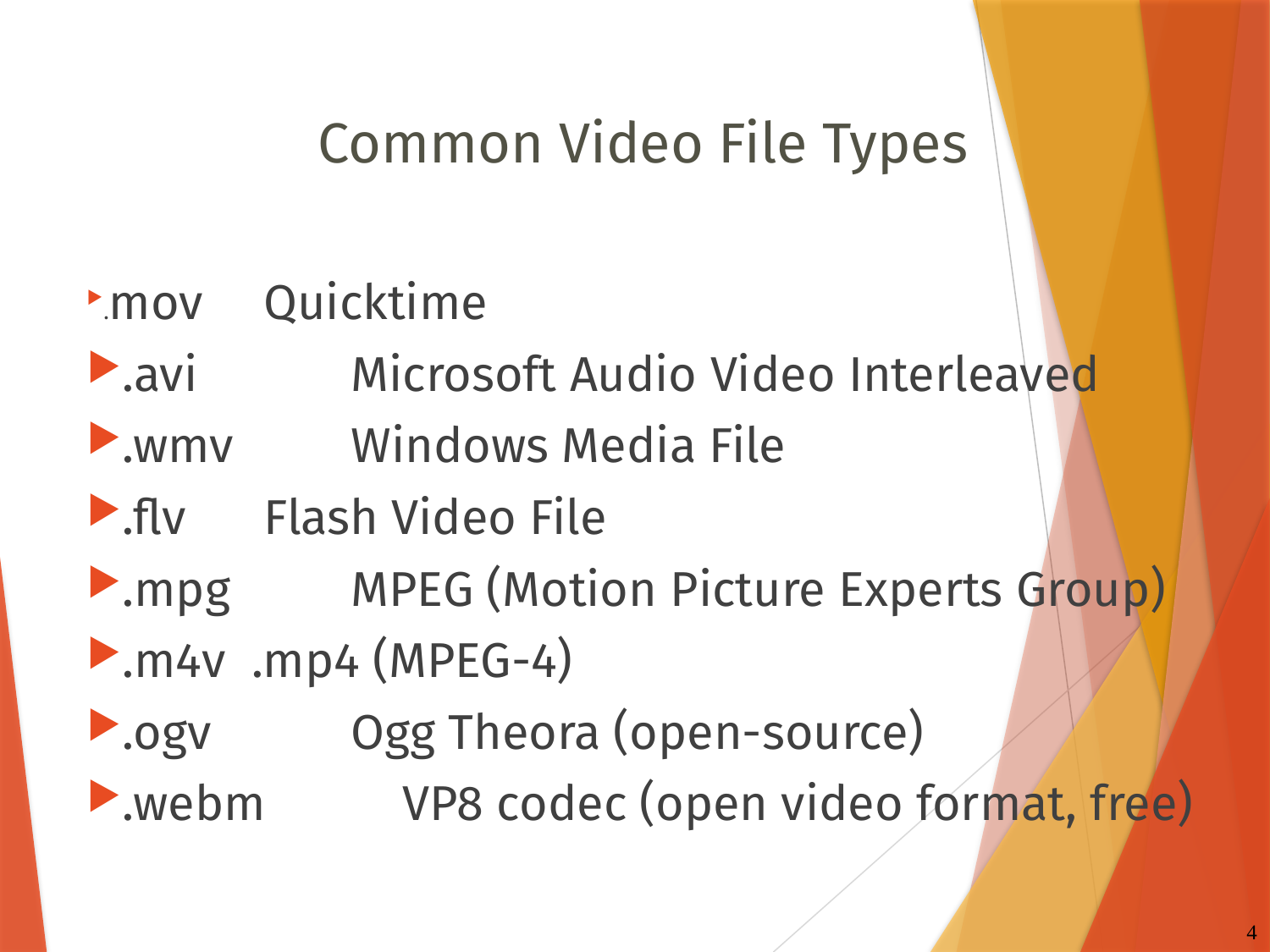

# Common Video File Types
.mov		   Quicktime
.avi    		Microsoft Audio Video Interleaved
.wmv		Windows Media File
.flv 		   Flash Video File
.mpg		MPEG (Motion Picture Experts Group)
.m4v  .mp4 (MPEG-4)
.ogv       	Ogg Theora (open-source)
.webm	    VP8 codec (open video format, free)

4